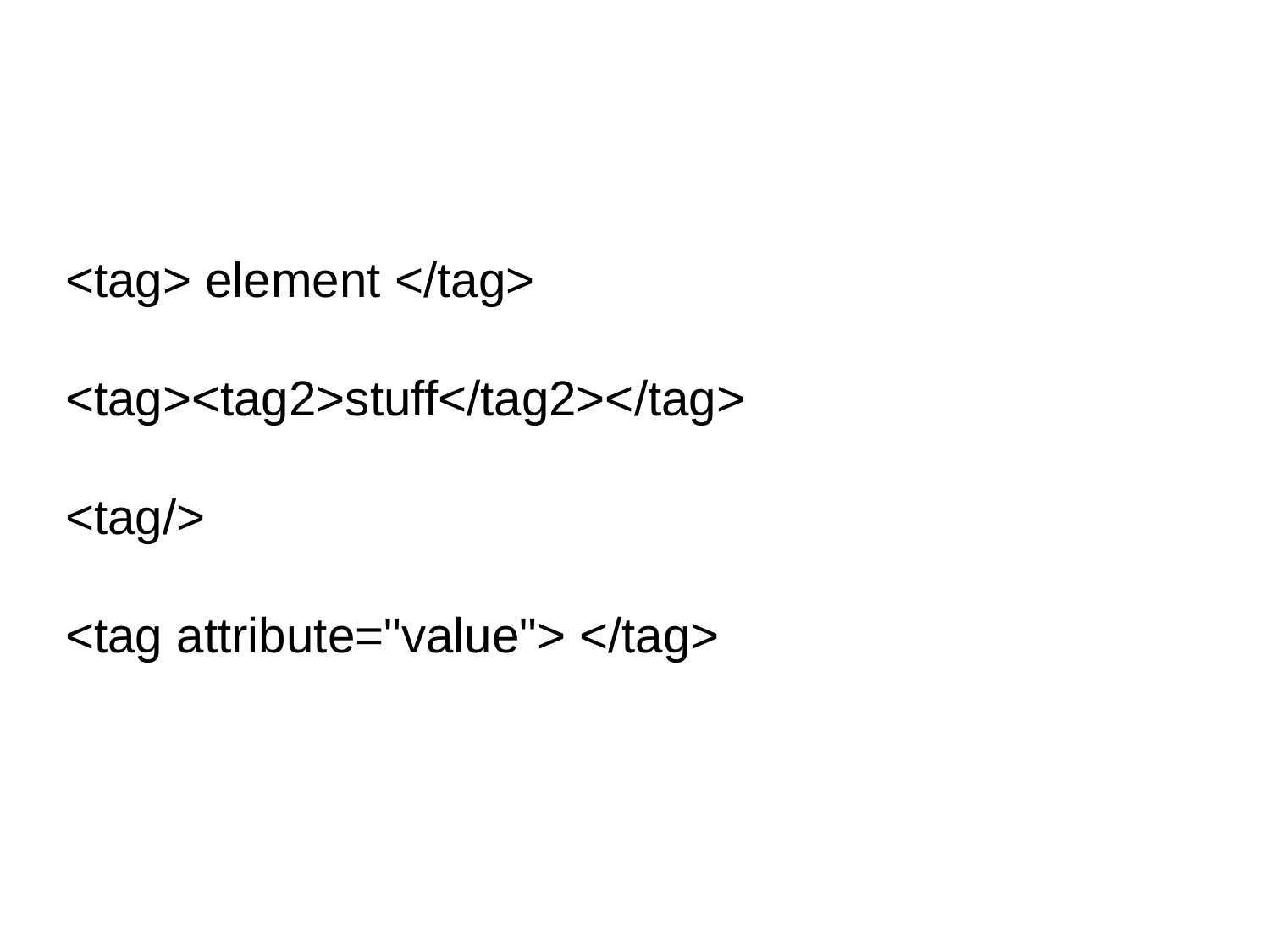

<tag> element </tag>

<tag><tag2>stuff</tag2></tag>

<tag/>

<tag attribute="value"> </tag>